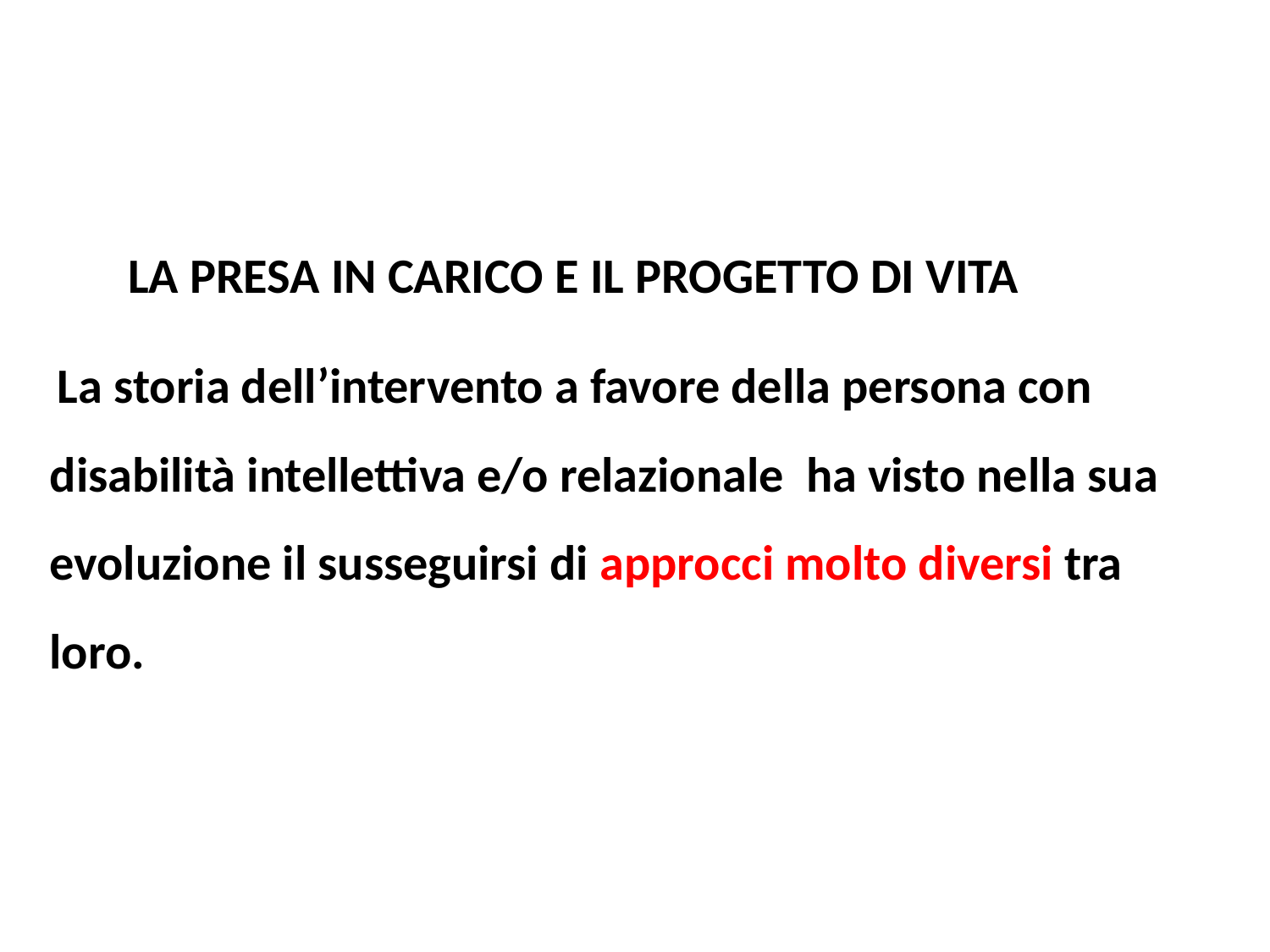

LA PRESA IN CARICO E IL PROGETTO DI VITA
La storia dell’intervento a favore della persona con disabilità intellettiva e/o relazionale  ha visto nella sua evoluzione il susseguirsi di approcci molto diversi tra loro.